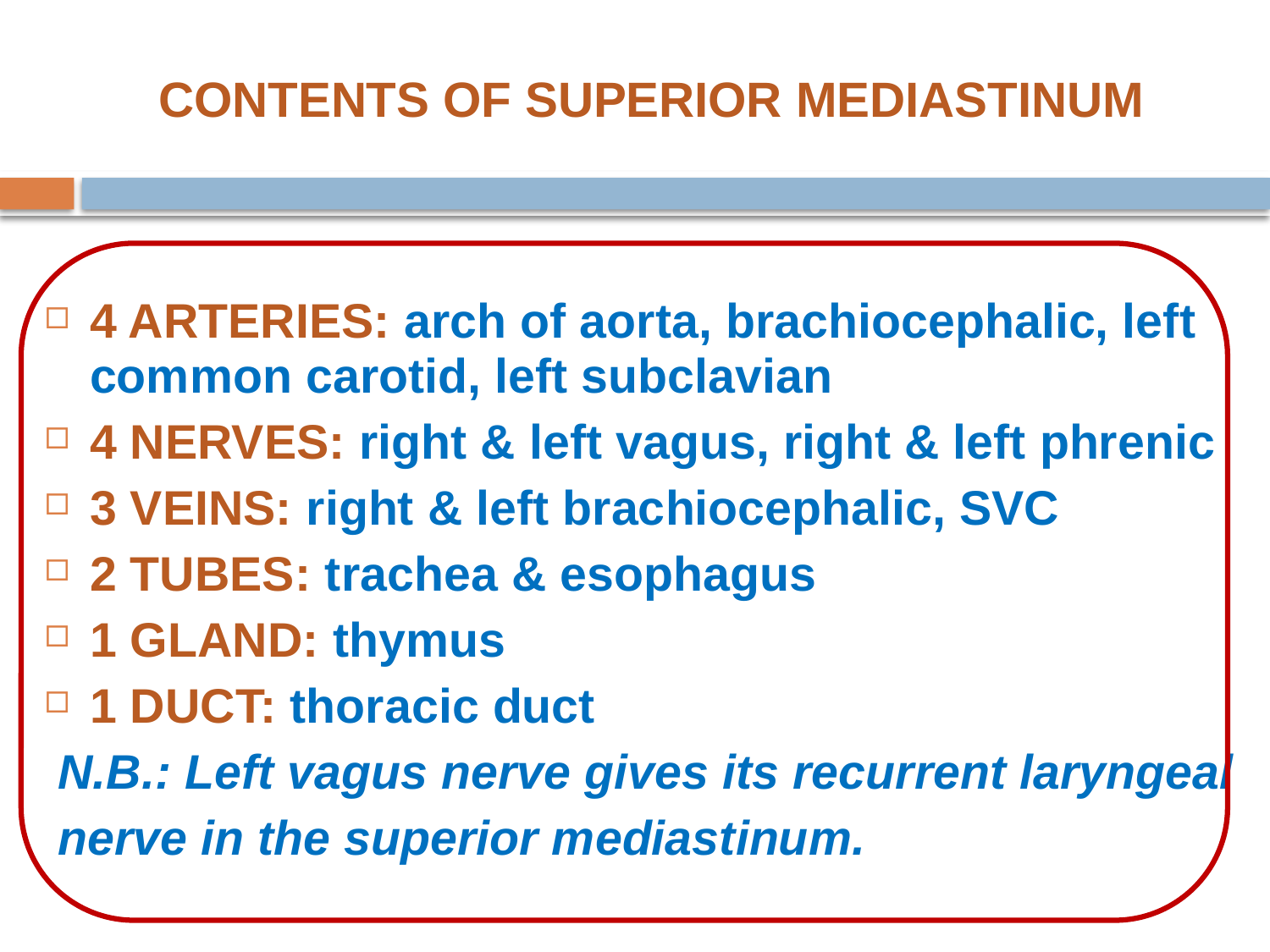

# CONTENTS OF SUPERIOR MEDIASTINUM

4 ARTERIES: arch of aorta, brachiocephalic, left common carotid, left subclavian
4 NERVES: right & left vagus, right & left phrenic
3 VEINS: right & left brachiocephalic, SVC
2 TUBES: trachea & esophagus
1 GLAND: thymus
1 DUCT: thoracic duct
 N.B.: Left vagus nerve gives its recurrent laryngeal
 nerve in the superior mediastinum.